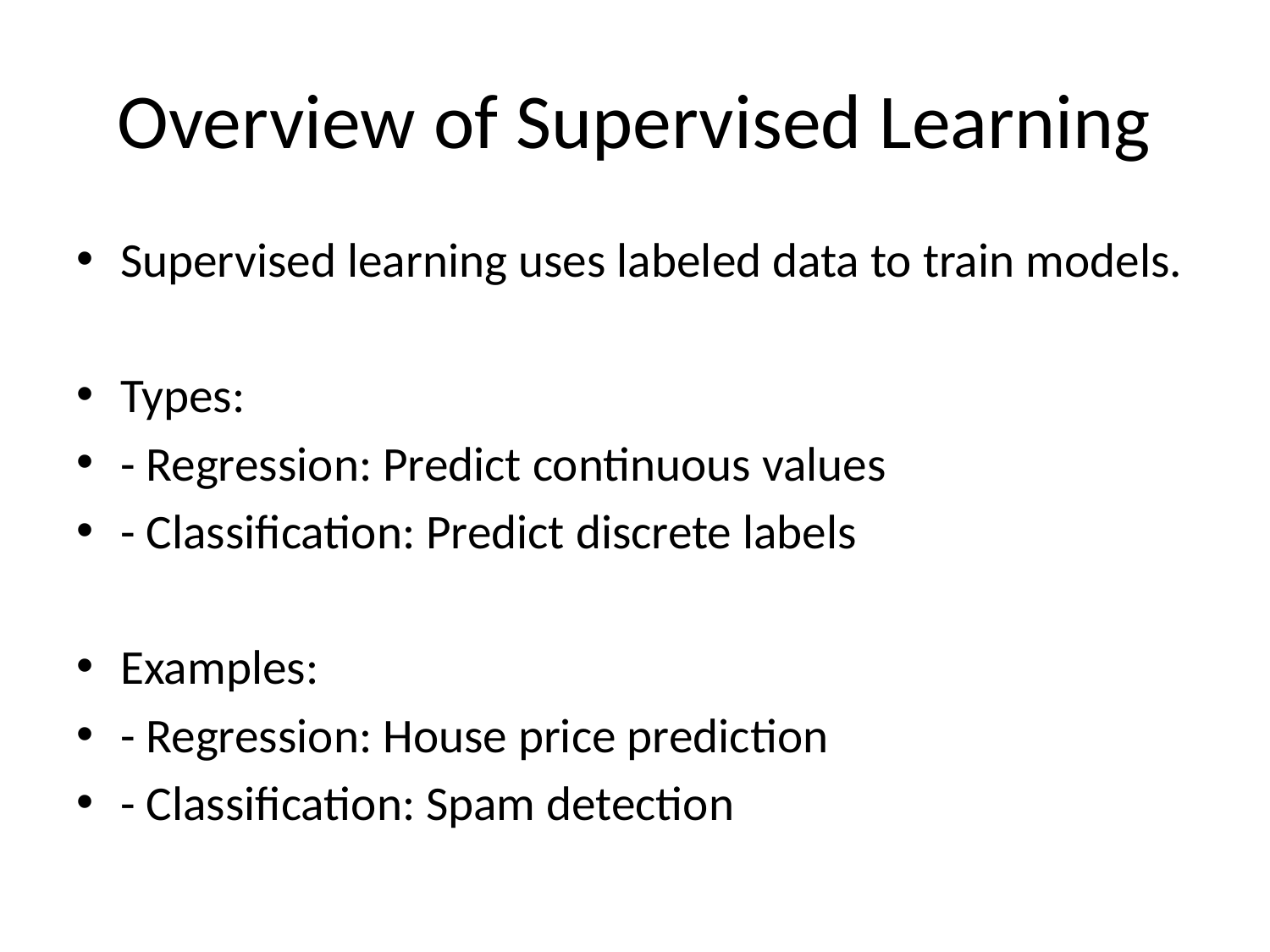

# Overview of Supervised Learning
Supervised learning uses labeled data to train models.

Types:
- Regression: Predict continuous values
- Classification: Predict discrete labels

Examples:
- Regression: House price prediction
- Classification: Spam detection